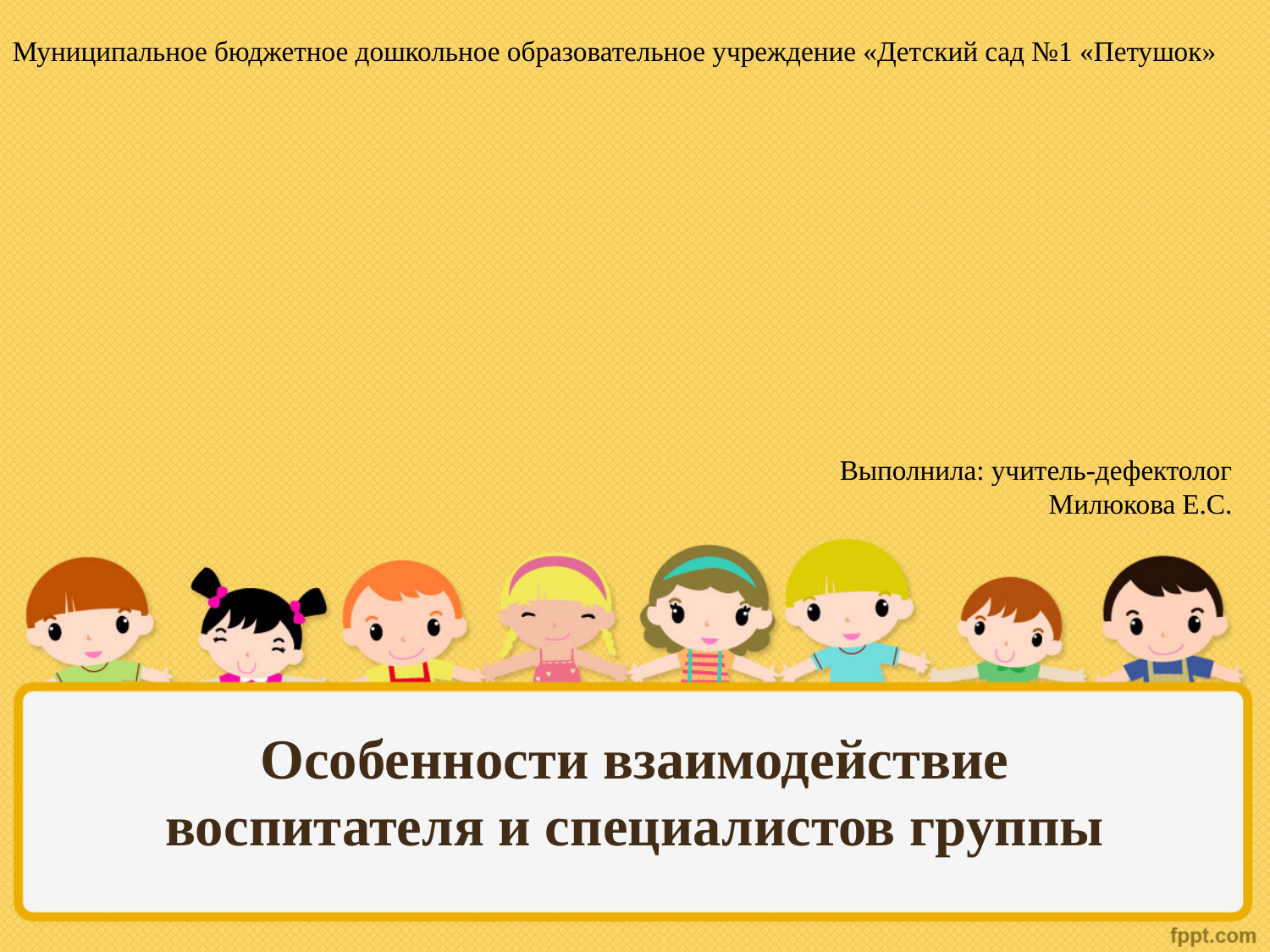

Муниципальное бюджетное дошкольное образовательное учреждение «Детский сад №1 «Петушок»

Выполнила: учитель-дефектолог Милюкова Е.С.
Особенности взаимодействие воспитателя и специалистов группы